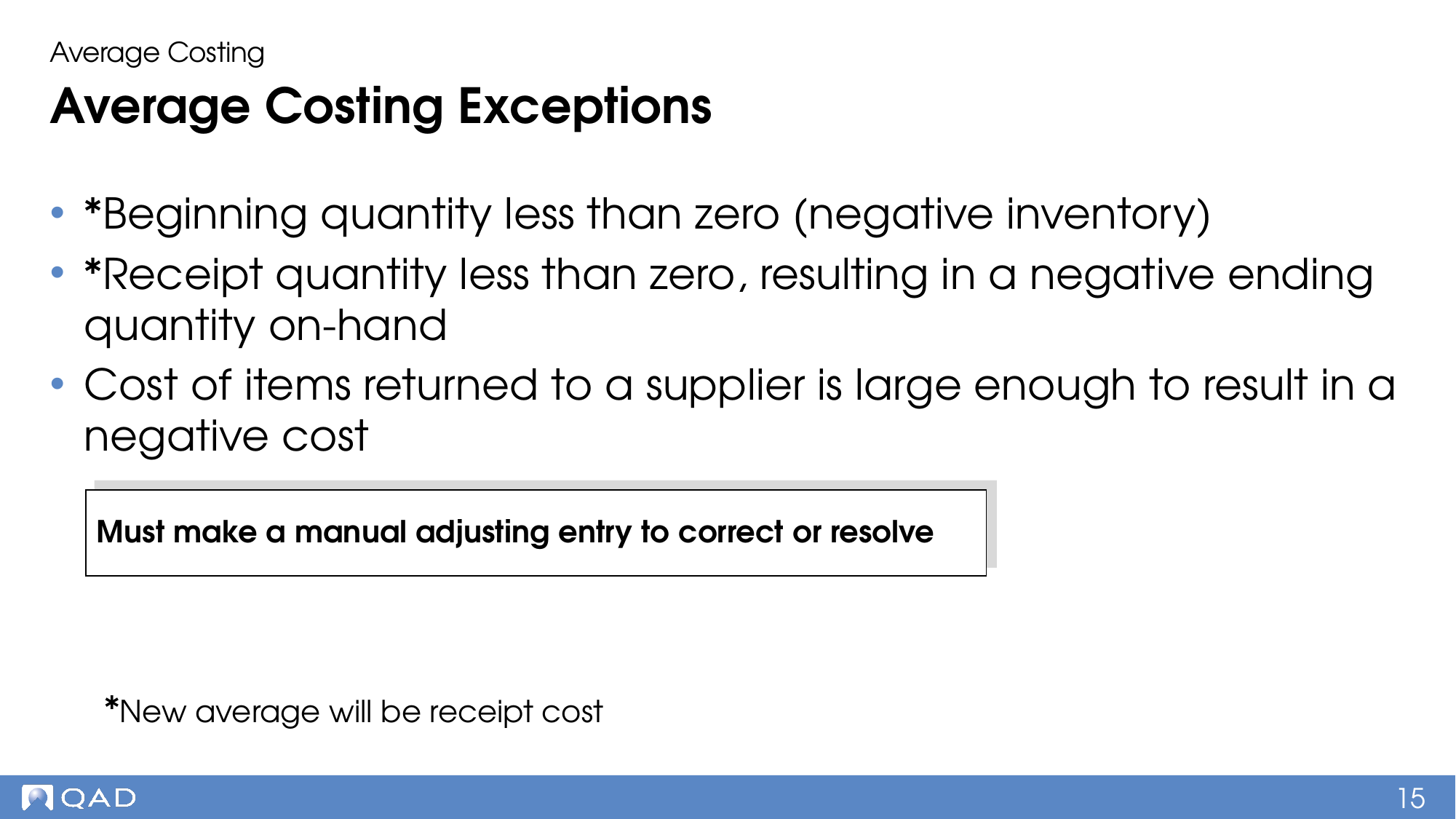

Average Costing
# Average Costing Exceptions
*Beginning quantity less than zero (negative inventory)
*Receipt quantity less than zero, resulting in a negative ending quantity on-hand
Cost of items returned to a supplier is large enough to result in a negative cost
Must make a manual adjusting entry to correct or resolve
*New average will be receipt cost
15